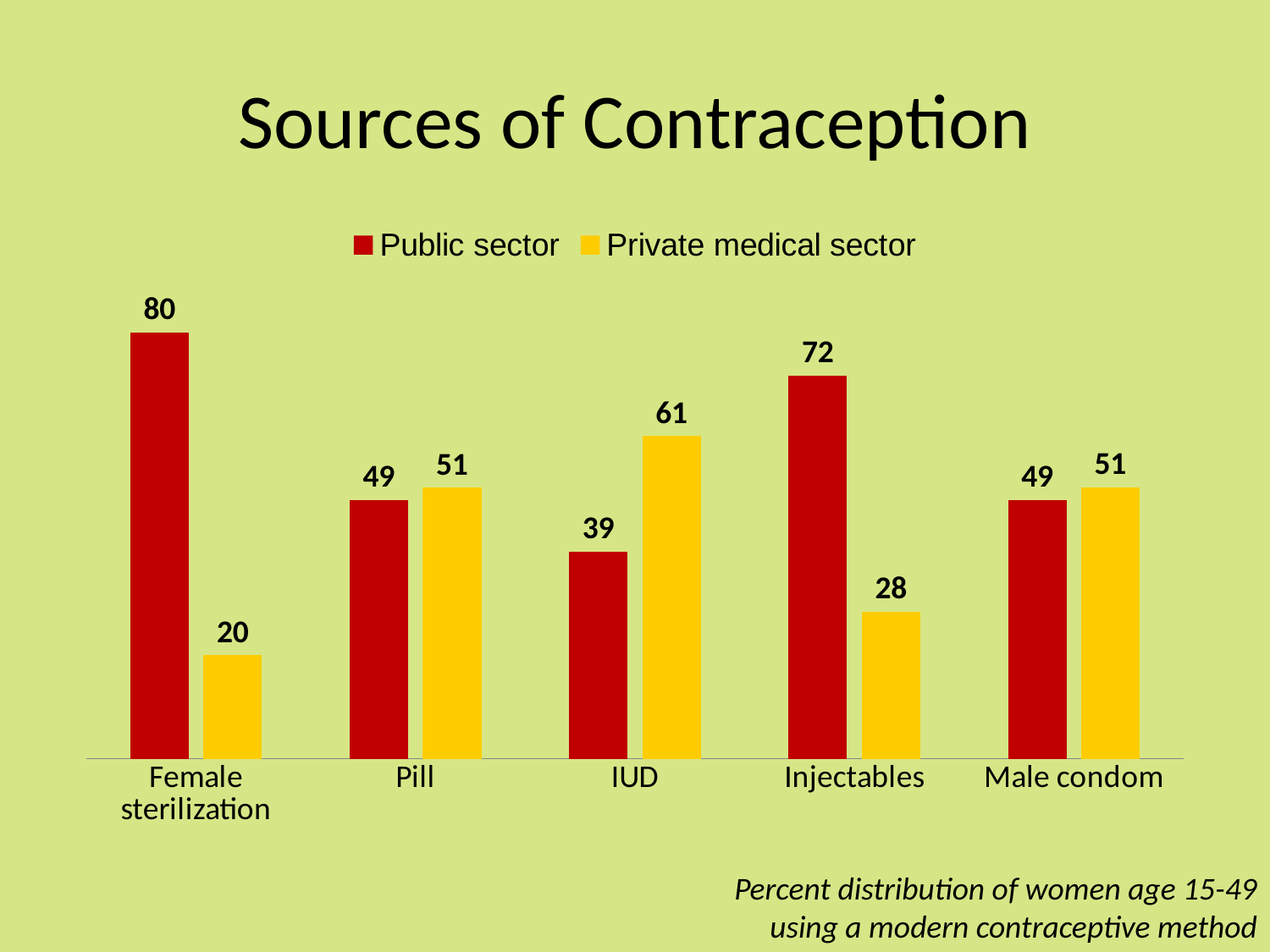

# Sources of Contraception

### Chart

| Category | Public sector | Private medical sector |
|---|---|---|
| Female sterilization | 80.4 | 19.5 |
| Pill | 48.8 | 51.1 |
| IUD | 39.1 | 60.9 |
| Injectables | 72.3 | 27.7 |
| Male condom | 48.8 | 51.2 |
Percent distribution of women age 15-49 using a modern contraceptive method